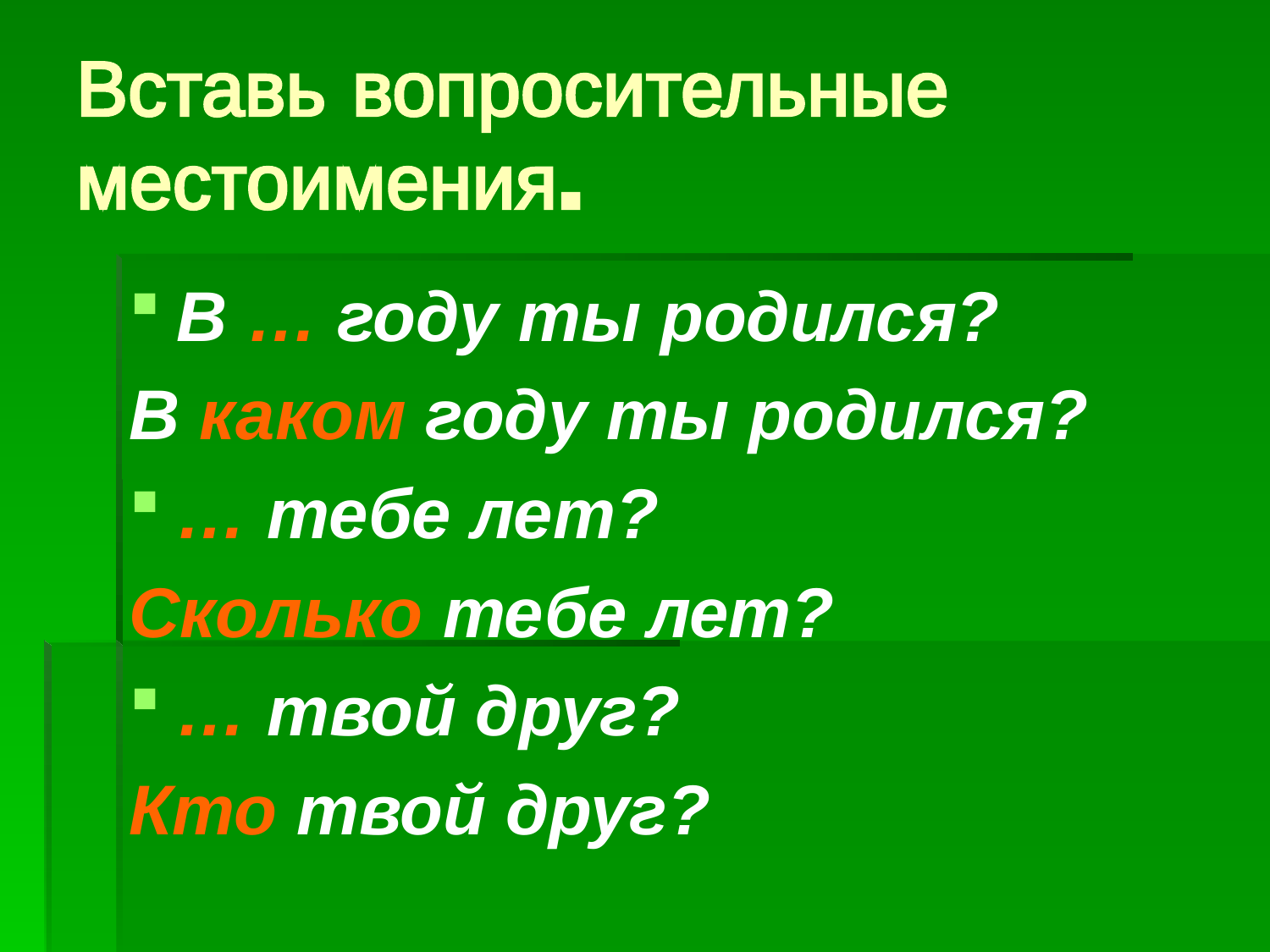

# Вставь вопросительные местоимения.
В … году ты родился?
В каком году ты родился?
… тебе лет?
Сколько тебе лет?
… твой друг?
Кто твой друг?